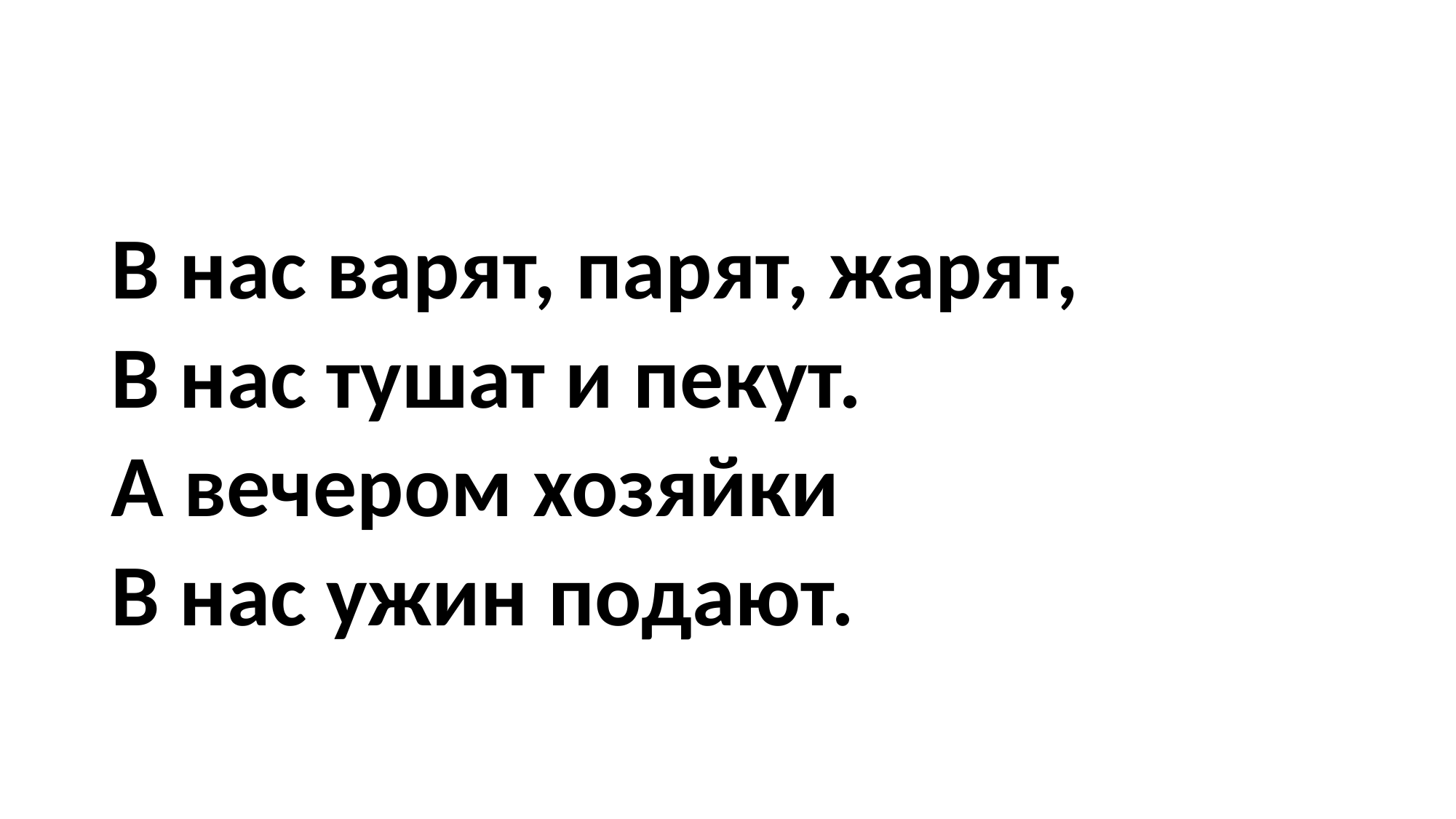

#
В нас варят, парят, жарят,
В нас тушат и пекут.
А вечером хозяйки
В нас ужин подают.